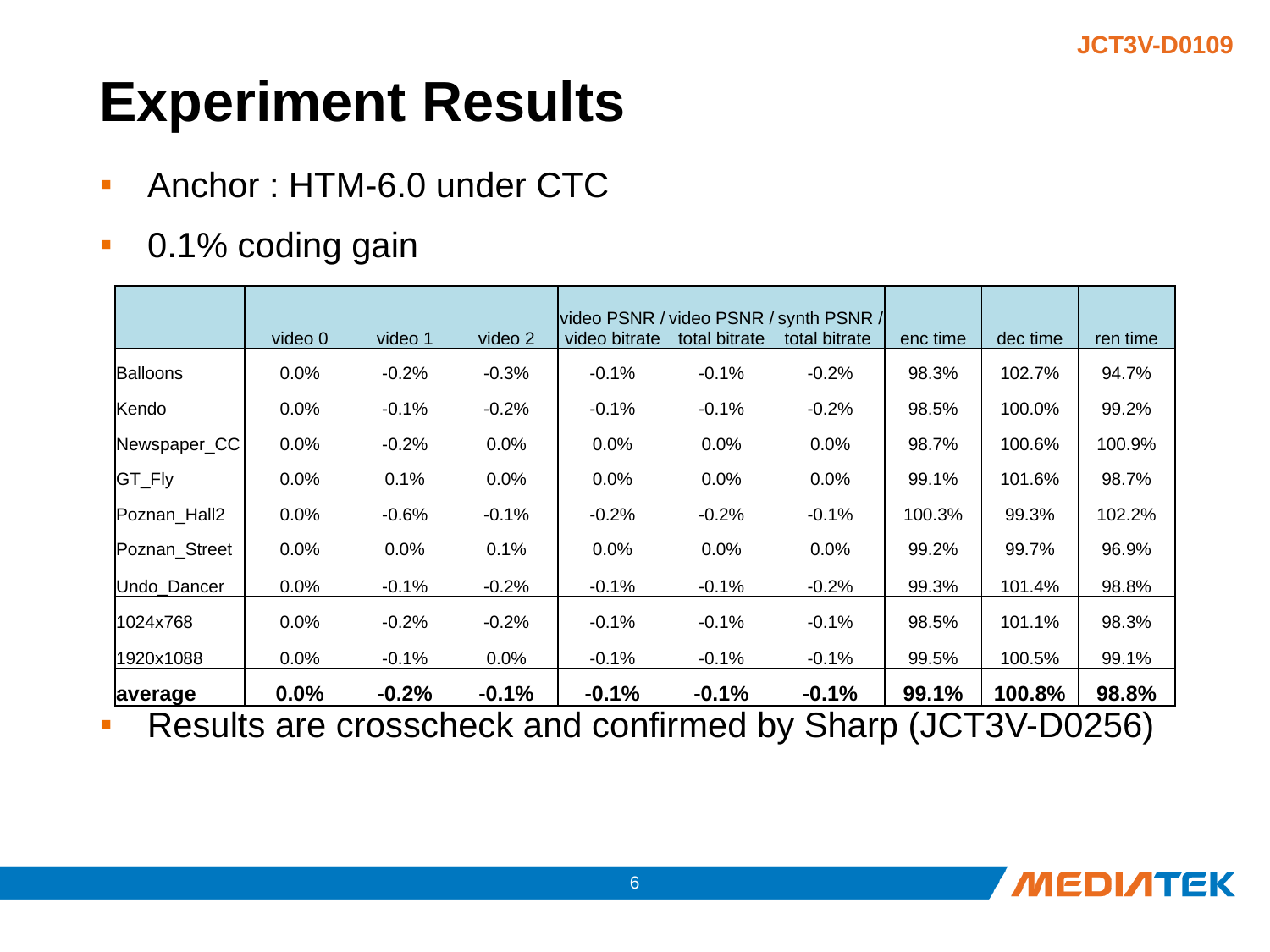

# Experiment Results
Anchor : HTM-6.0 under CTC
0.1% coding gain

Results are crosscheck and confirmed by Sharp (JCT3V-D0256)

|  | video 0 | video 1 | video 2 | video PSNR / video bitrate | video PSNR / total bitrate | synth PSNR / total bitrate | enc time | dec time | ren time |
| --- | --- | --- | --- | --- | --- | --- | --- | --- | --- |
| Balloons | 0.0% | -0.2% | -0.3% | -0.1% | -0.1% | -0.2% | 98.3% | 102.7% | 94.7% |
| Kendo | 0.0% | -0.1% | -0.2% | -0.1% | -0.1% | -0.2% | 98.5% | 100.0% | 99.2% |
| Newspaper\_CC | 0.0% | -0.2% | 0.0% | 0.0% | 0.0% | 0.0% | 98.7% | 100.6% | 100.9% |
| GT\_Fly | 0.0% | 0.1% | 0.0% | 0.0% | 0.0% | 0.0% | 99.1% | 101.6% | 98.7% |
| Poznan\_Hall2 | 0.0% | -0.6% | -0.1% | -0.2% | -0.2% | -0.1% | 100.3% | 99.3% | 102.2% |
| Poznan\_Street | 0.0% | 0.0% | 0.1% | 0.0% | 0.0% | 0.0% | 99.2% | 99.7% | 96.9% |
| Undo\_Dancer | 0.0% | -0.1% | -0.2% | -0.1% | -0.1% | -0.2% | 99.3% | 101.4% | 98.8% |
| 1024x768 | 0.0% | -0.2% | -0.2% | -0.1% | -0.1% | -0.1% | 98.5% | 101.1% | 98.3% |
| 1920x1088 | 0.0% | -0.1% | 0.0% | -0.1% | -0.1% | -0.1% | 99.5% | 100.5% | 99.1% |
| average | 0.0% | -0.2% | -0.1% | -0.1% | -0.1% | -0.1% | 99.1% | 100.8% | 98.8% |
6